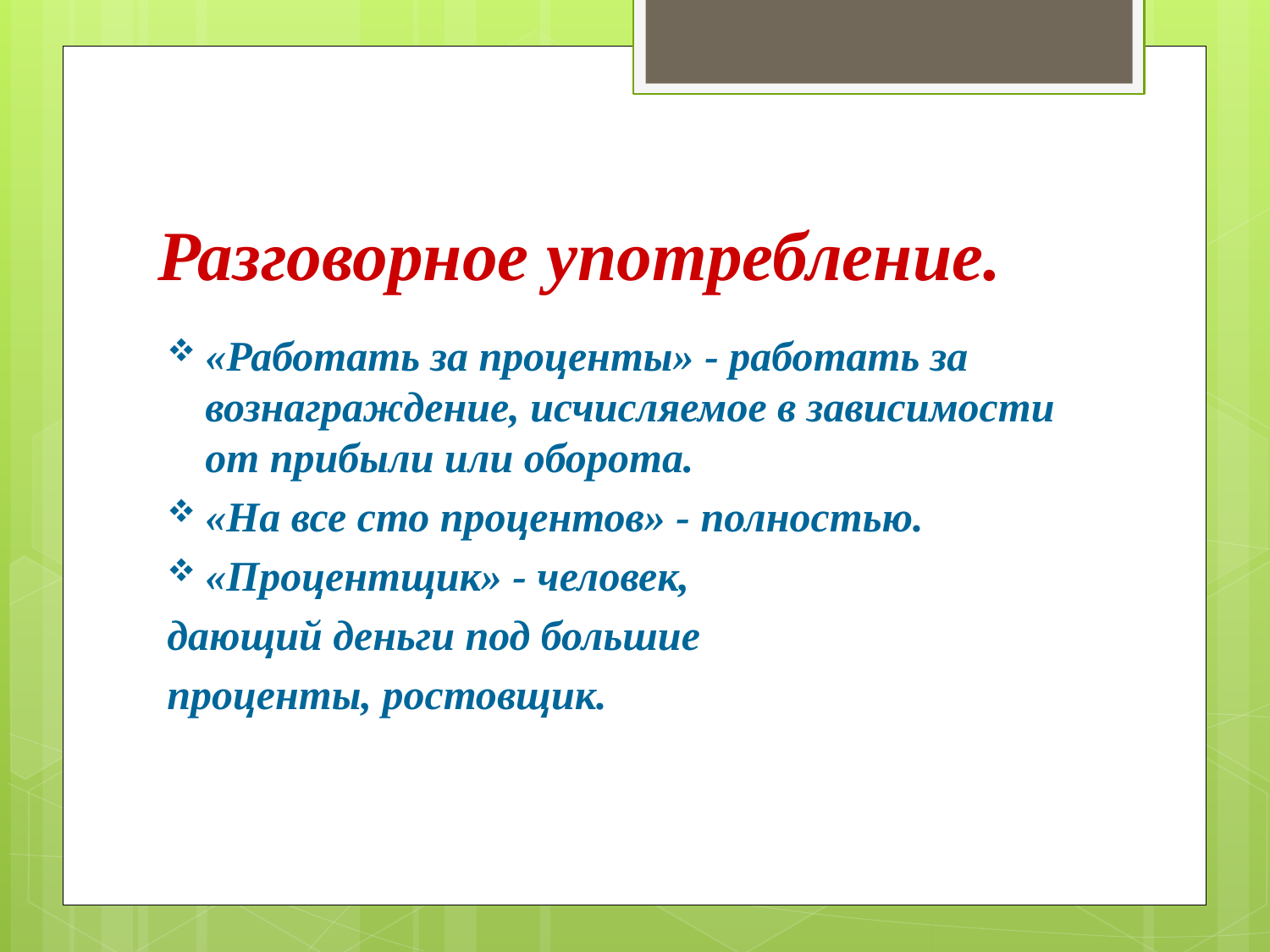

# Разговорное употребление.
«Работать за проценты» - работать за вознаграждение, исчисляемое в зависимости от прибыли или оборота.
«На все сто процентов» - полностью.
«Процентщик» - человек,
дающий деньги под большие
проценты, ростовщик.